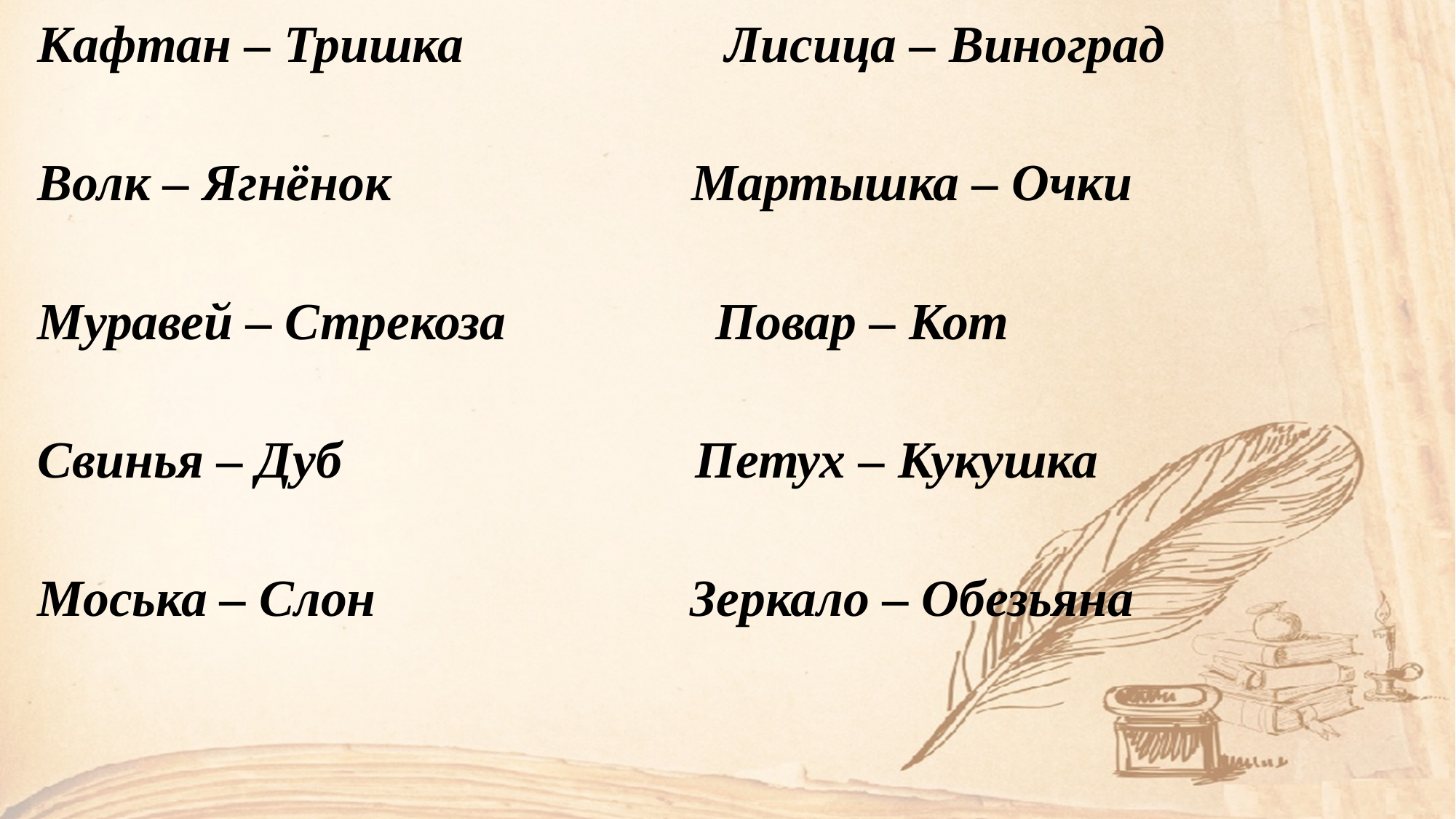

Кафтан – Тришка                    Лисица – Виноград

Волк – Ягнёнок                       Мартышка – Очки

Муравей – Стрекоза                Повар – Кот

Свинья – Дуб                           Петух – Кукушка

Моська – Слон                        Зеркало – Обезьяна